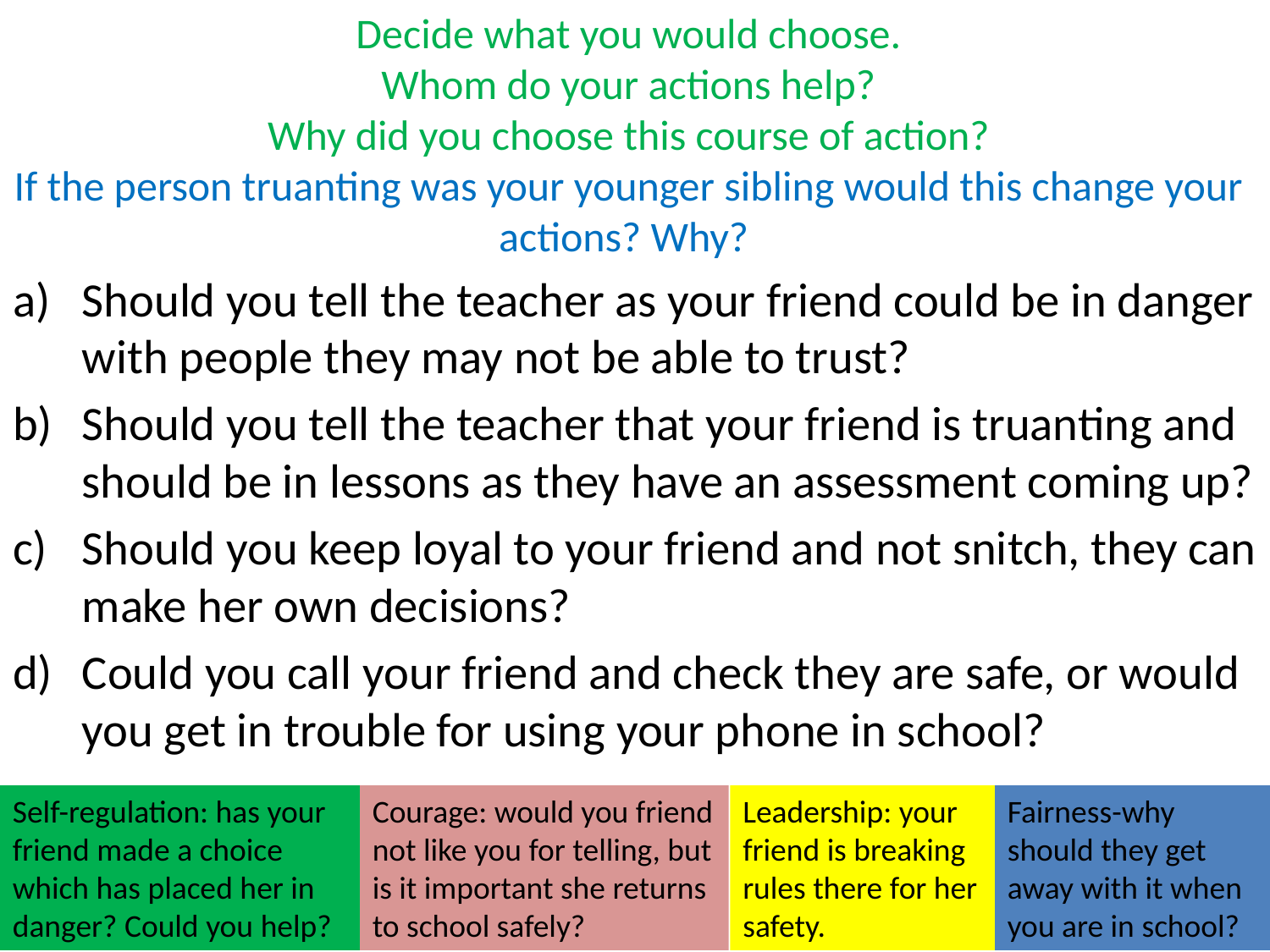

Decide what you would choose.
Whom do your actions help?
Why did you choose this course of action?
If the person truanting was your younger sibling would this change your actions? Why?
# Example: A friend of yours is truanting and has gone to town with a group of friends you do not know. A teacher asks you why they are not in school.
Should you tell the teacher as your friend could be in danger with people they may not be able to trust?
Should you tell the teacher that your friend is truanting and should be in lessons as they have an assessment coming up?
Should you keep loyal to your friend and not snitch, they can make her own decisions?
Could you call your friend and check they are safe, or would you get in trouble for using your phone in school?
Self-regulation: has your friend made a choice which has placed her in danger? Could you help?
Courage: would you friend not like you for telling, but is it important she returns to school safely?
Leadership: your friend is breaking rules there for her safety.
Fairness-why should they get away with it when you are in school?